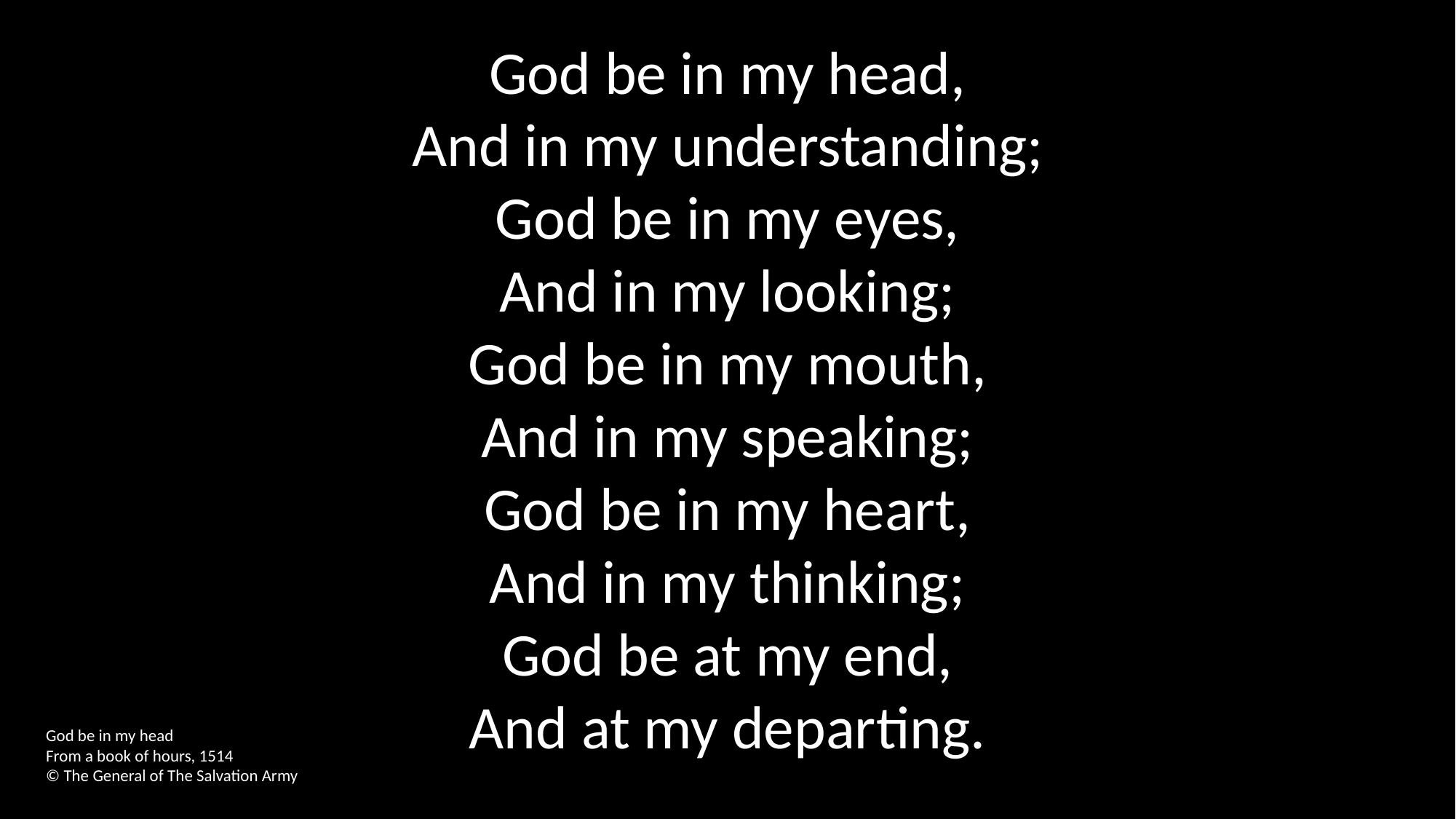

God be in my head,
And in my understanding;
God be in my eyes,
And in my looking;
God be in my mouth,
And in my speaking;
God be in my heart,
And in my thinking;
God be at my end,
And at my departing.
God be in my head
From a book of hours, 1514
© The General of The Salvation Army